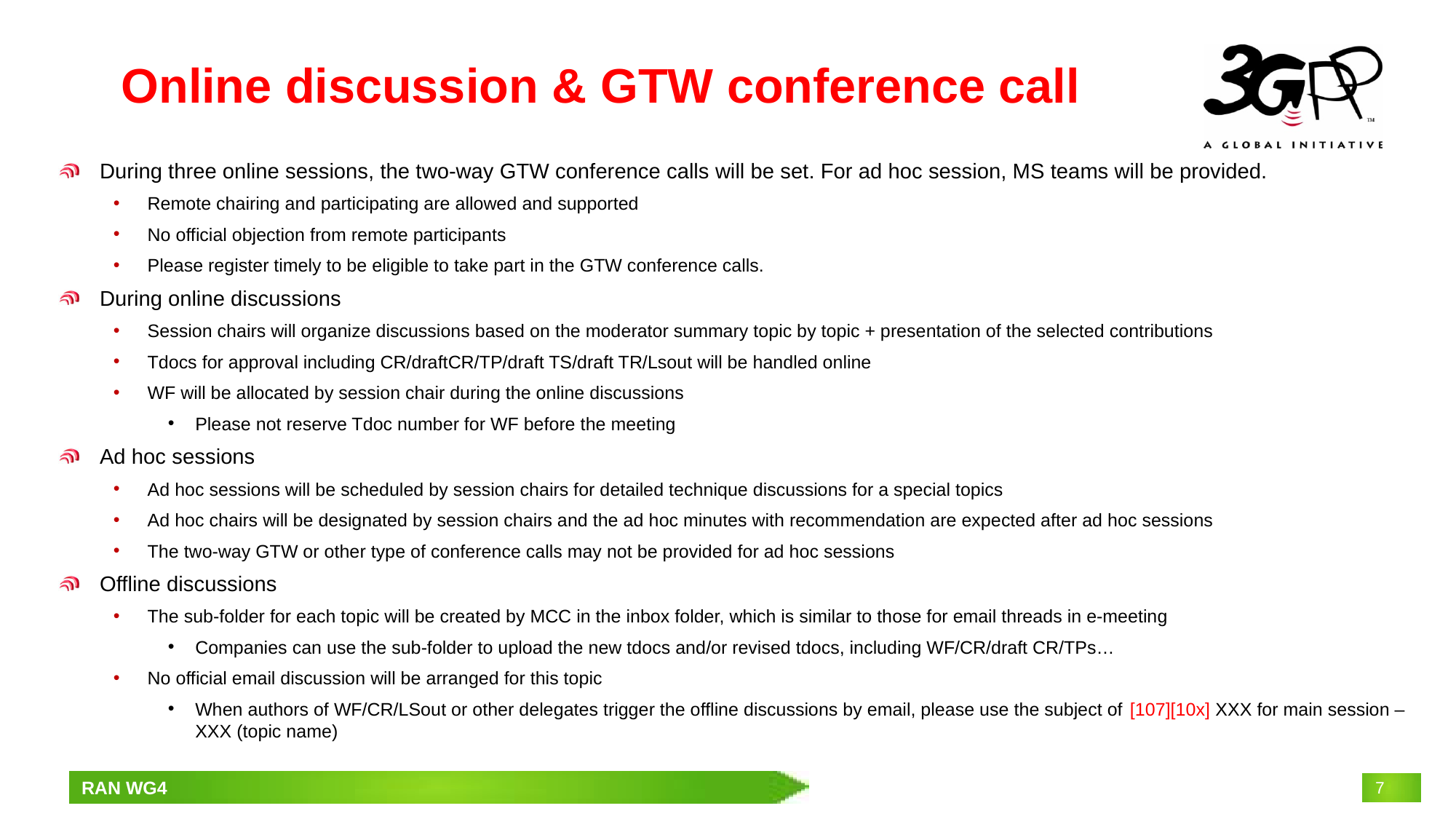

# Online discussion & GTW conference call
During three online sessions, the two-way GTW conference calls will be set. For ad hoc session, MS teams will be provided.
Remote chairing and participating are allowed and supported
No official objection from remote participants
Please register timely to be eligible to take part in the GTW conference calls.
During online discussions
Session chairs will organize discussions based on the moderator summary topic by topic + presentation of the selected contributions
Tdocs for approval including CR/draftCR/TP/draft TS/draft TR/Lsout will be handled online
WF will be allocated by session chair during the online discussions
Please not reserve Tdoc number for WF before the meeting
Ad hoc sessions
Ad hoc sessions will be scheduled by session chairs for detailed technique discussions for a special topics
Ad hoc chairs will be designated by session chairs and the ad hoc minutes with recommendation are expected after ad hoc sessions
The two-way GTW or other type of conference calls may not be provided for ad hoc sessions
Offline discussions
The sub-folder for each topic will be created by MCC in the inbox folder, which is similar to those for email threads in e-meeting
Companies can use the sub-folder to upload the new tdocs and/or revised tdocs, including WF/CR/draft CR/TPs…
No official email discussion will be arranged for this topic
When authors of WF/CR/LSout or other delegates trigger the offline discussions by email, please use the subject of [107][10x] XXX for main session – XXX (topic name)